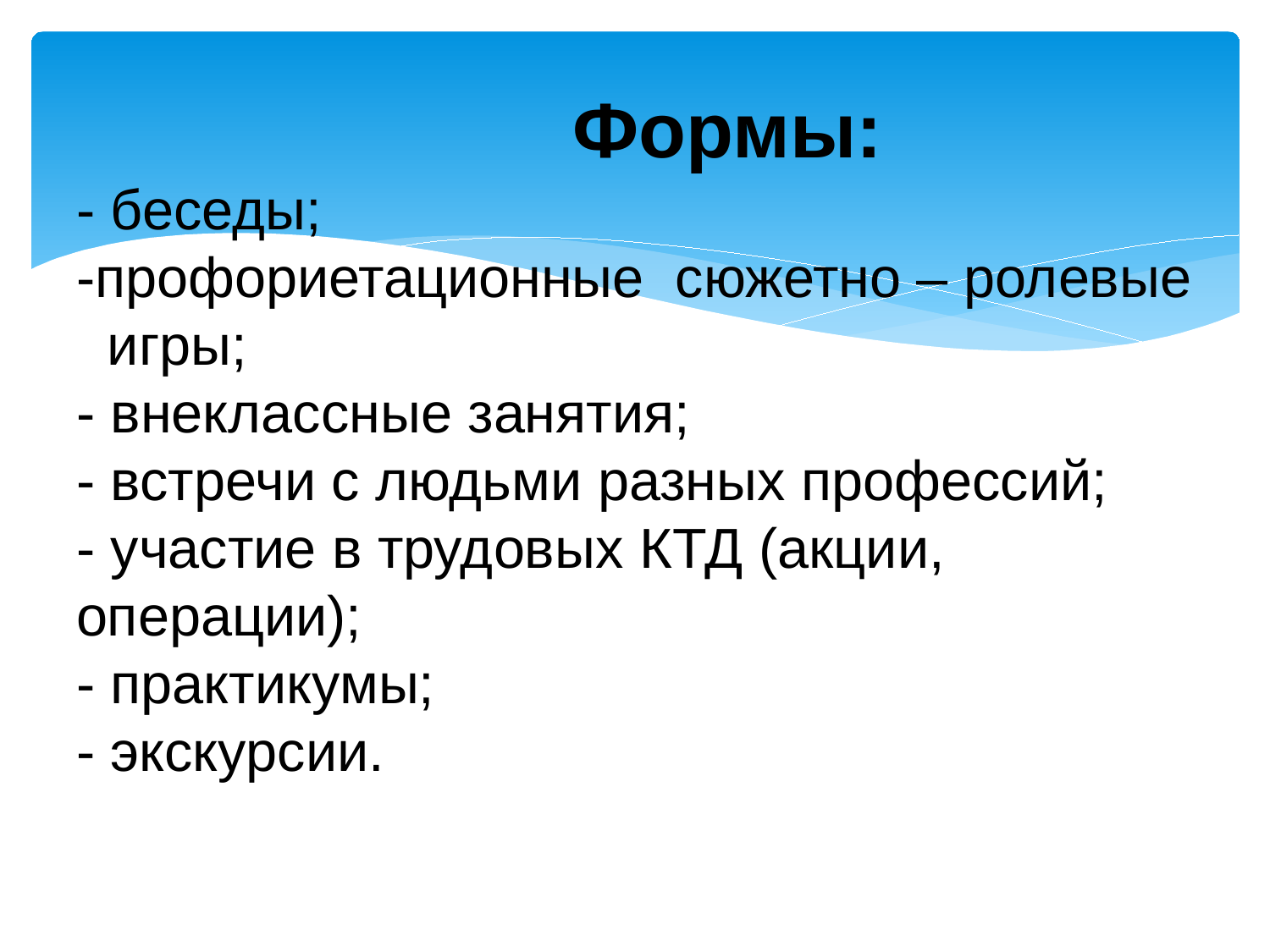

# Формы: - беседы; -профориетационные  сюжетно – ролевые   игры; - внеклассные занятия; - встречи с людьми разных профессий; - участие в трудовых КТД (акции, операции); - практикумы; - экскурсии.